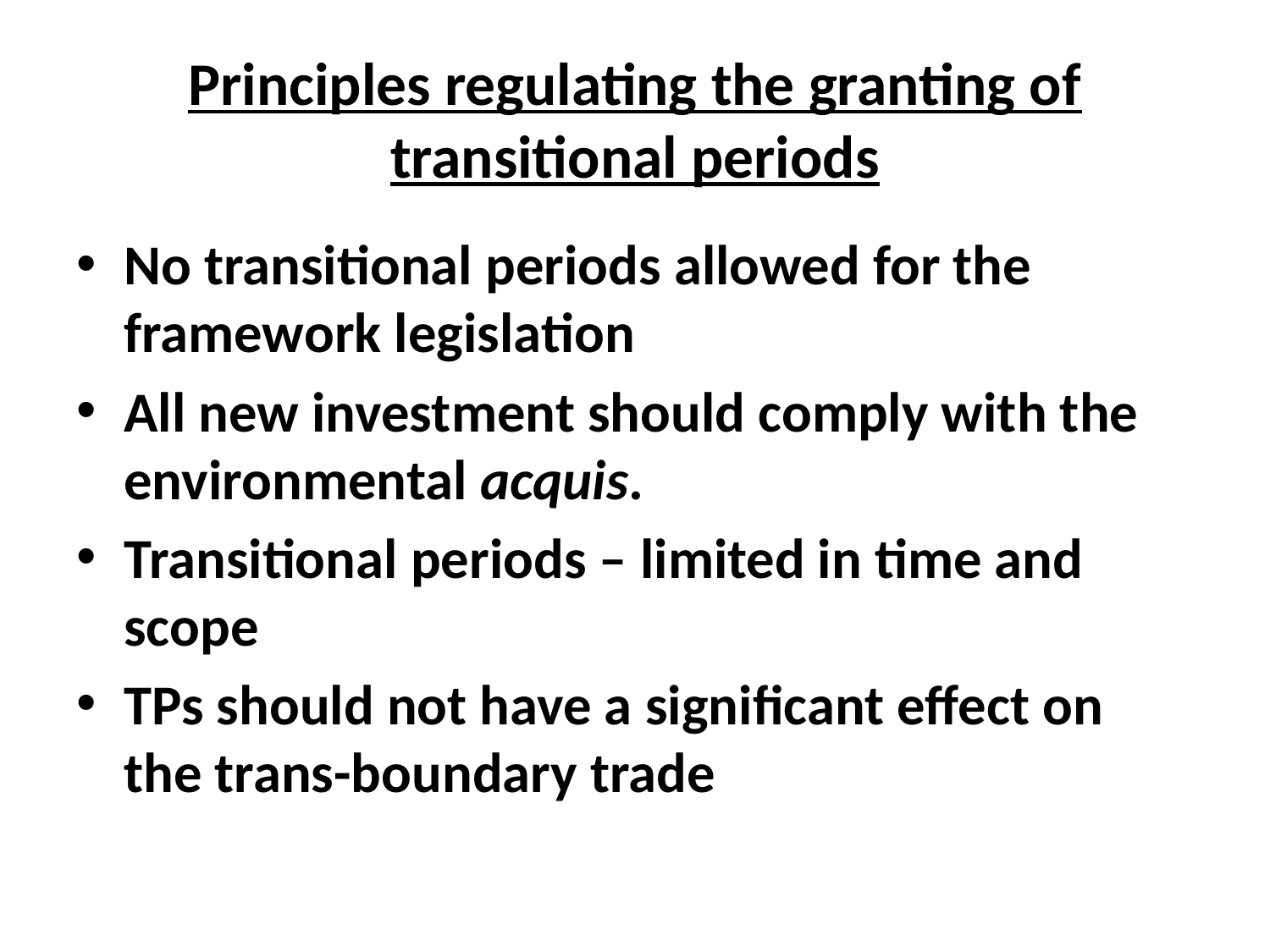

# Principles regulating the granting of transitional periods
No transitional periods allowed for the framework legislation
All new investment should comply with the environmental acquis.
Transitional periods – limited in time and scope
TPs should not have a significant effect on the trans-boundary trade